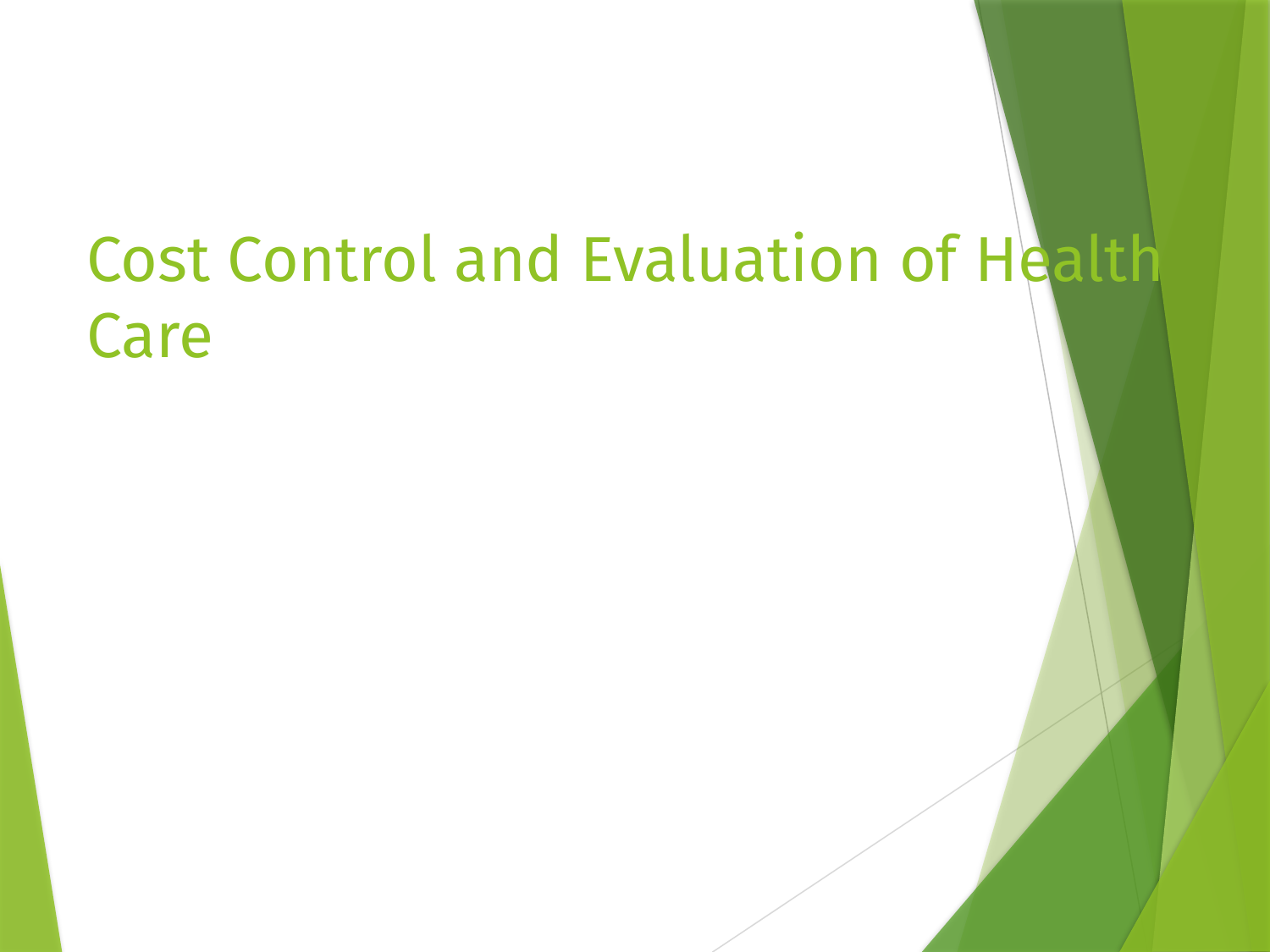

# Cost Control and Evaluation of Health Care